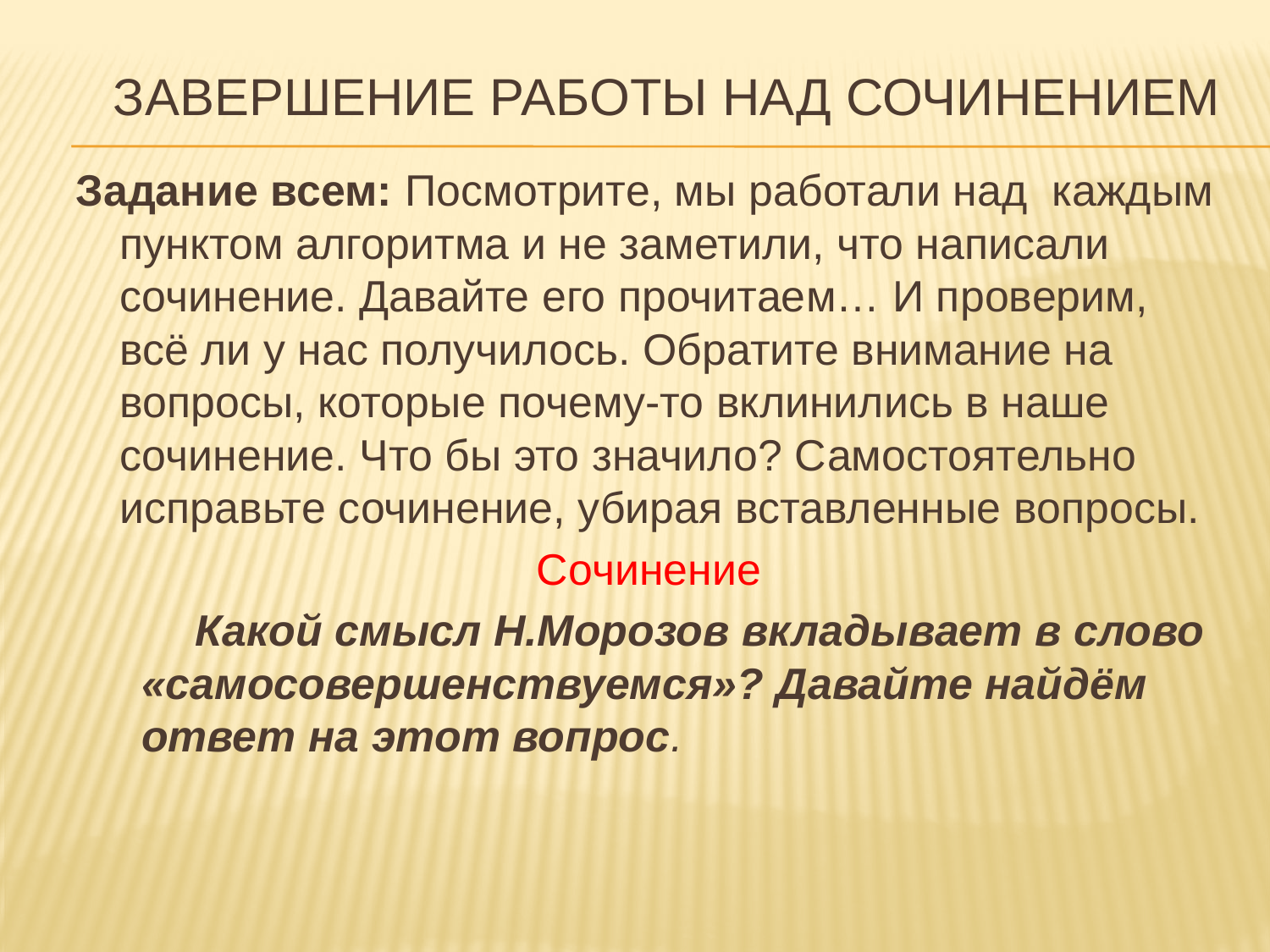

# Завершение работы над сочинением
Задание всем: Посмотрите, мы работали над  каждым пунктом алгоритма и не заметили, что написали сочинение. Давайте его прочитаем… И проверим, всё ли у нас получилось. Обратите внимание на вопросы, которые почему-то вклинились в наше сочинение. Что бы это значило? Самостоятельно исправьте сочинение, убирая вставленные вопросы.
Сочинение
            Какой смысл Н.Морозов вкладывает в слово «самосовершенствуемся»? Давайте найдём ответ на этот вопрос.